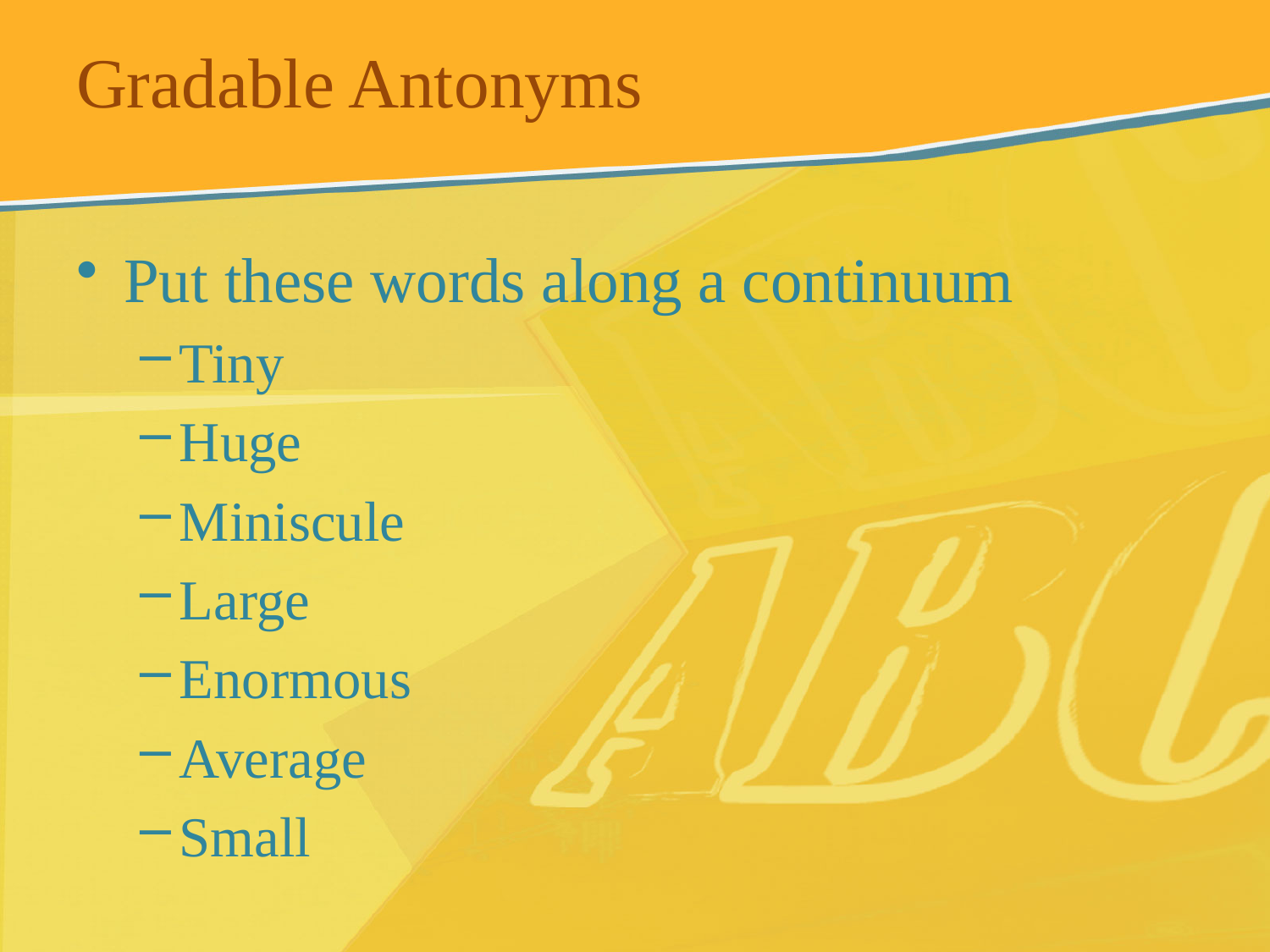

# Gradable Antonyms
Put these words along a continuum
Tiny
Huge
Miniscule
Large
Enormous
Average
Small